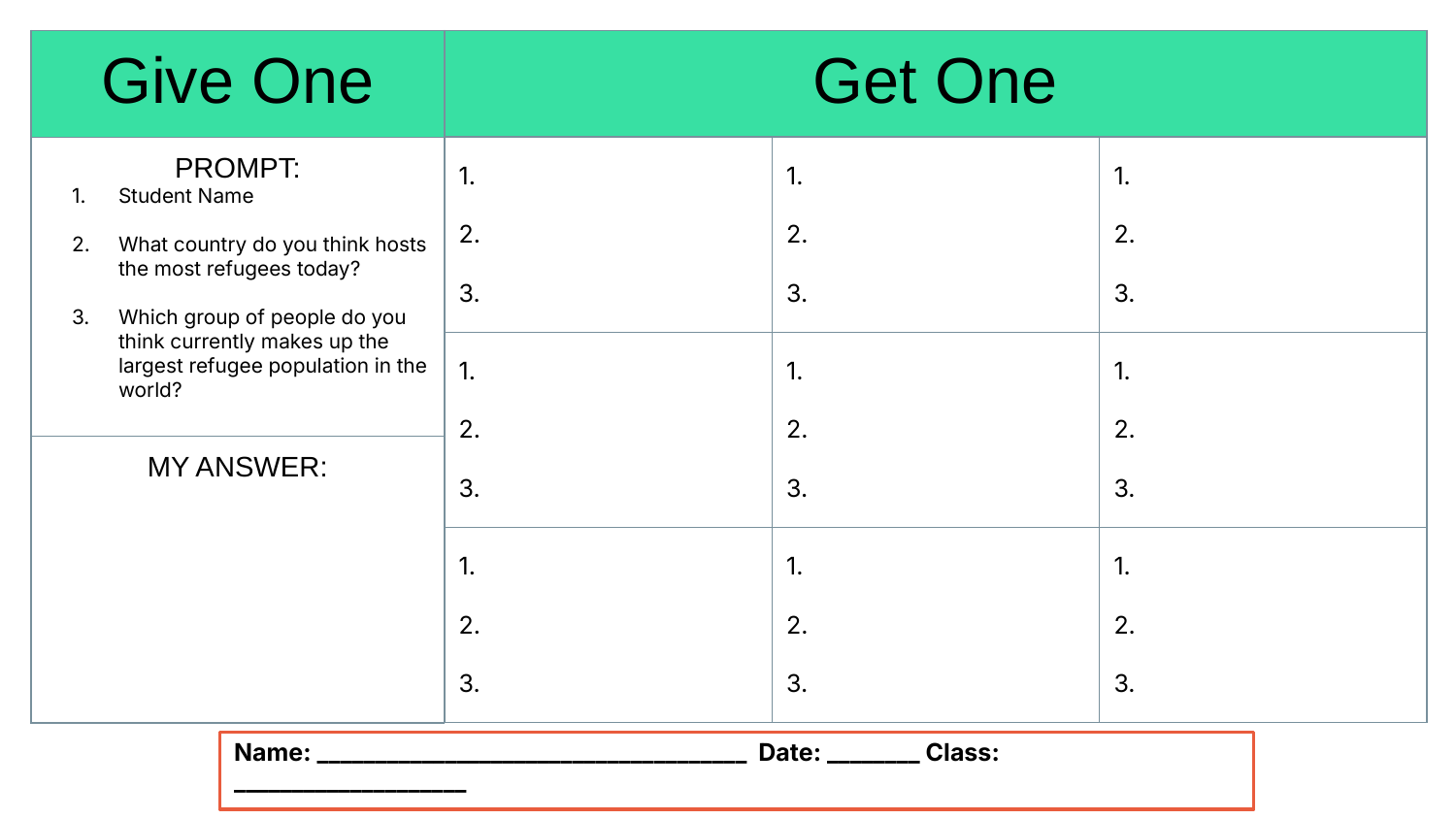

| Get One |  |  |
| --- | --- | --- |
| 1. 2. 3. | 1. 2. 3. | 1. 2. 3. |
| 1. 2. 3. | 1. 2. 3. | 1. 2. 3. |
| 1. 2. 3. | 1. 2. 3. | 1. 2. 3. |
| Give One |
| --- |
| PROMPT: Student Name What country do you think hosts the most refugees today? Which group of people do you think currently makes up the largest refugee population in the world? |
| MY ANSWER: |
Name: _____________________________________  Date: ________ Class: ____________________